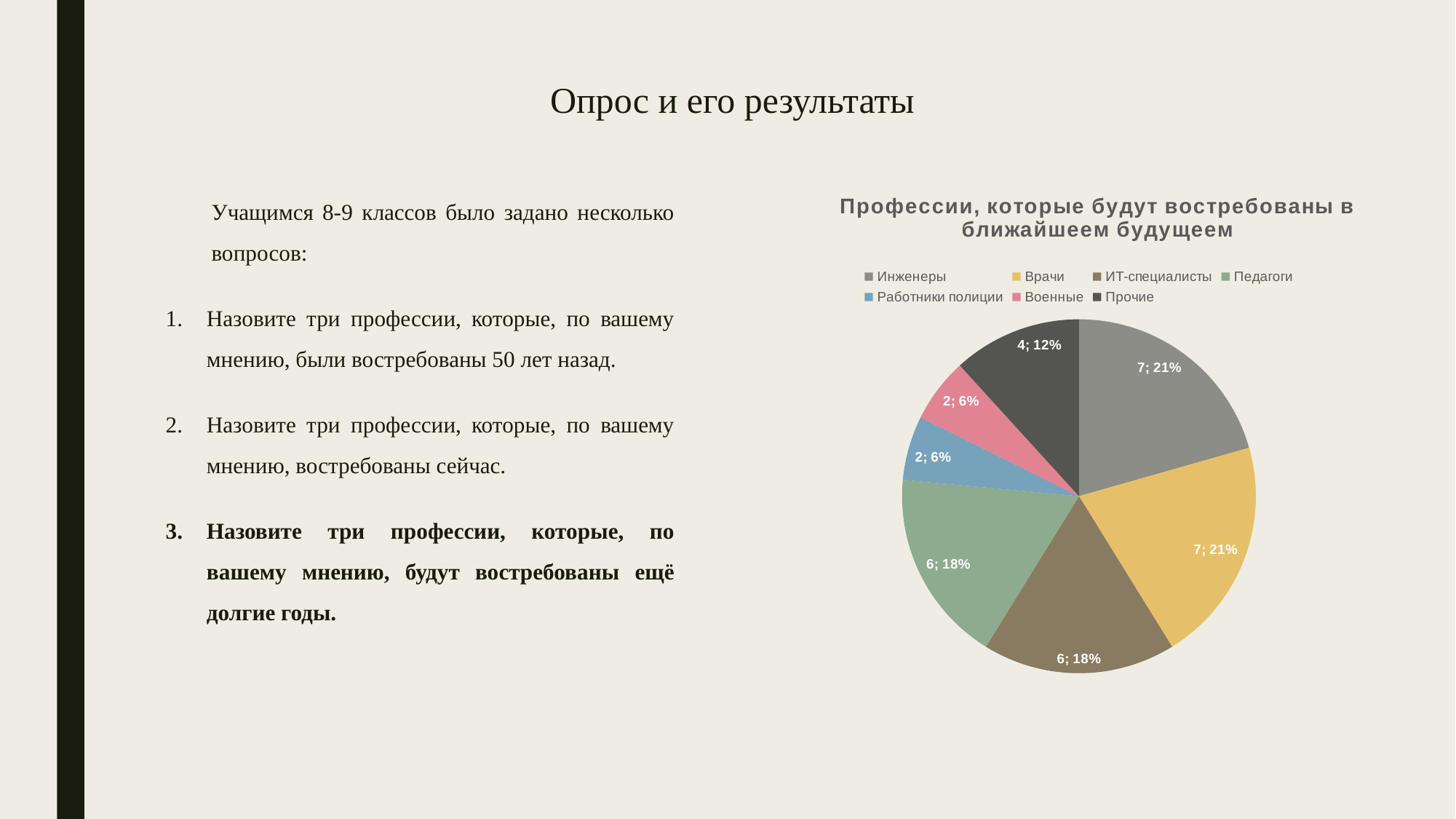

# Опрос и его результаты
Учащимся 8-9 классов было задано несколько вопросов:
Назовите три профессии, которые, по вашему мнению, были востребованы 50 лет назад.
Назовите три профессии, которые, по вашему мнению, востребованы сейчас.
Назовите три профессии, которые, по вашему мнению, будут востребованы ещё долгие годы.

### Chart: Профессии, которые будут востребованы в ближайшеем будущеем

| Category | Профессии, которые будут востребованы в ближайшем будущем |
|---|---|
| Инженеры | 7.0 |
| Врачи | 7.0 |
| ИТ-специалисты | 6.0 |
| Педагоги | 6.0 |
| Работники полиции | 2.0 |
| Военные | 2.0 |
| Прочие | 4.0 |